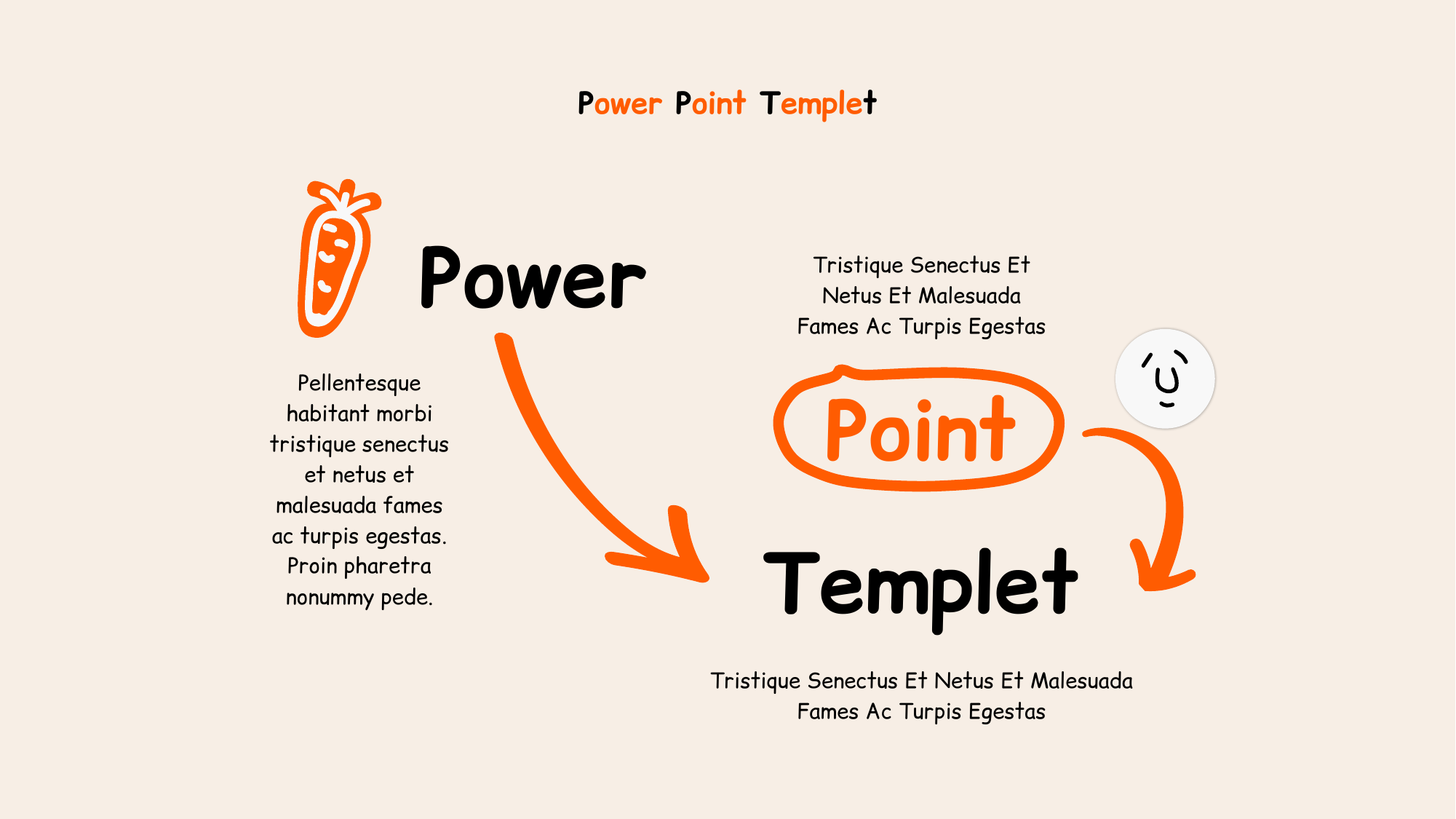

Power Point Templet

Power
Tristique Senectus Et Netus Et Malesuada Fames Ac Turpis Egestas

Pellentesque habitant morbi tristique senectus et netus et malesuada fames ac turpis egestas. Proin pharetra nonummy pede.

Point

Templet
Tristique Senectus Et Netus Et Malesuada Fames Ac Turpis Egestas